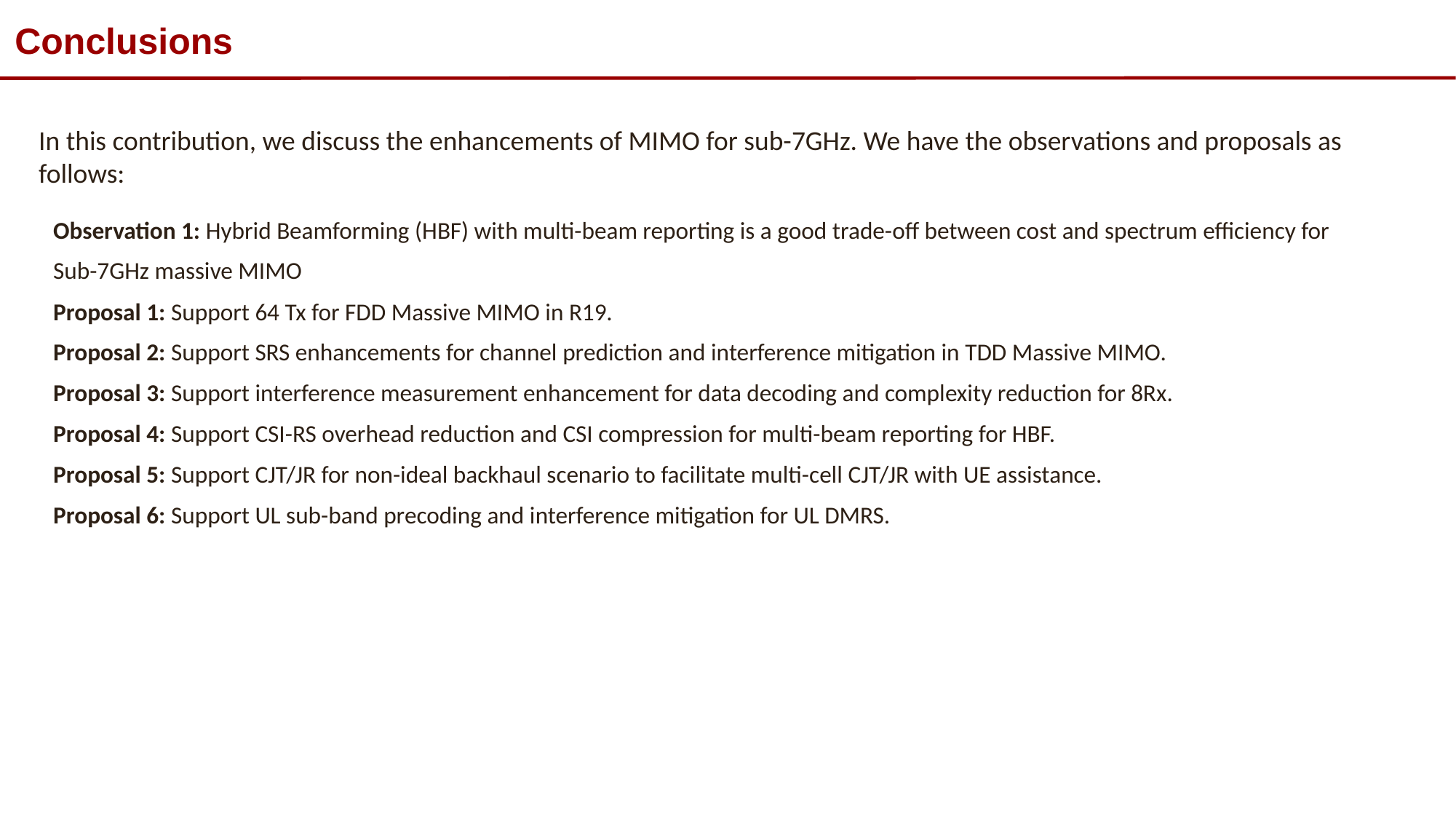

# Conclusions
In this contribution, we discuss the enhancements of MIMO for sub-7GHz. We have the observations and proposals as follows:
Observation 1: Hybrid Beamforming (HBF) with multi-beam reporting is a good trade-off between cost and spectrum efficiency for Sub-7GHz massive MIMO
Proposal 1: Support 64 Tx for FDD Massive MIMO in R19.
Proposal 2: Support SRS enhancements for channel prediction and interference mitigation in TDD Massive MIMO.
Proposal 3: Support interference measurement enhancement for data decoding and complexity reduction for 8Rx.
Proposal 4: Support CSI-RS overhead reduction and CSI compression for multi-beam reporting for HBF.
Proposal 5: Support CJT/JR for non-ideal backhaul scenario to facilitate multi-cell CJT/JR with UE assistance.
Proposal 6: Support UL sub-band precoding and interference mitigation for UL DMRS.